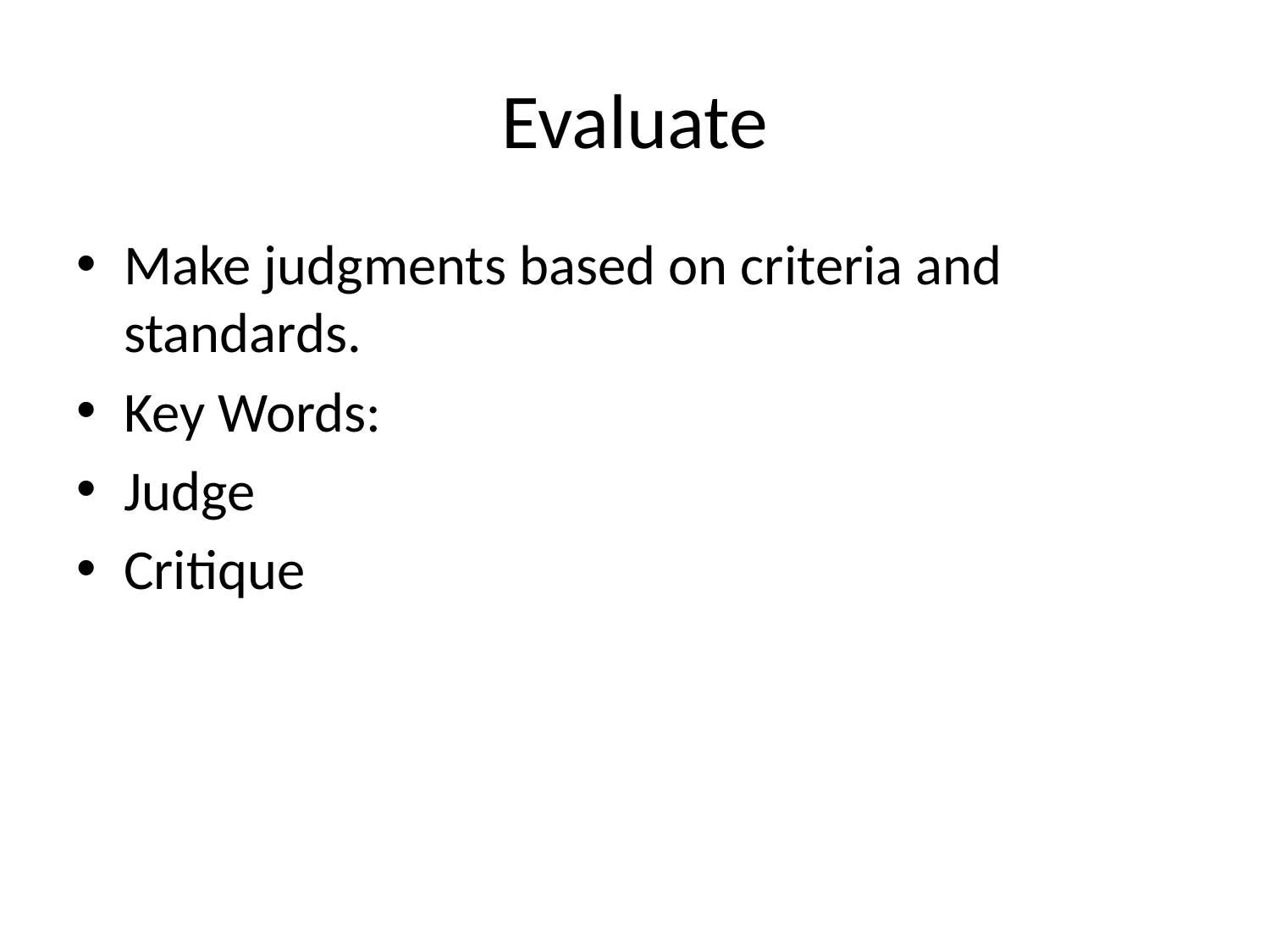

# Evaluate
Make judgments based on criteria and standards.
Key Words:
Judge
Critique